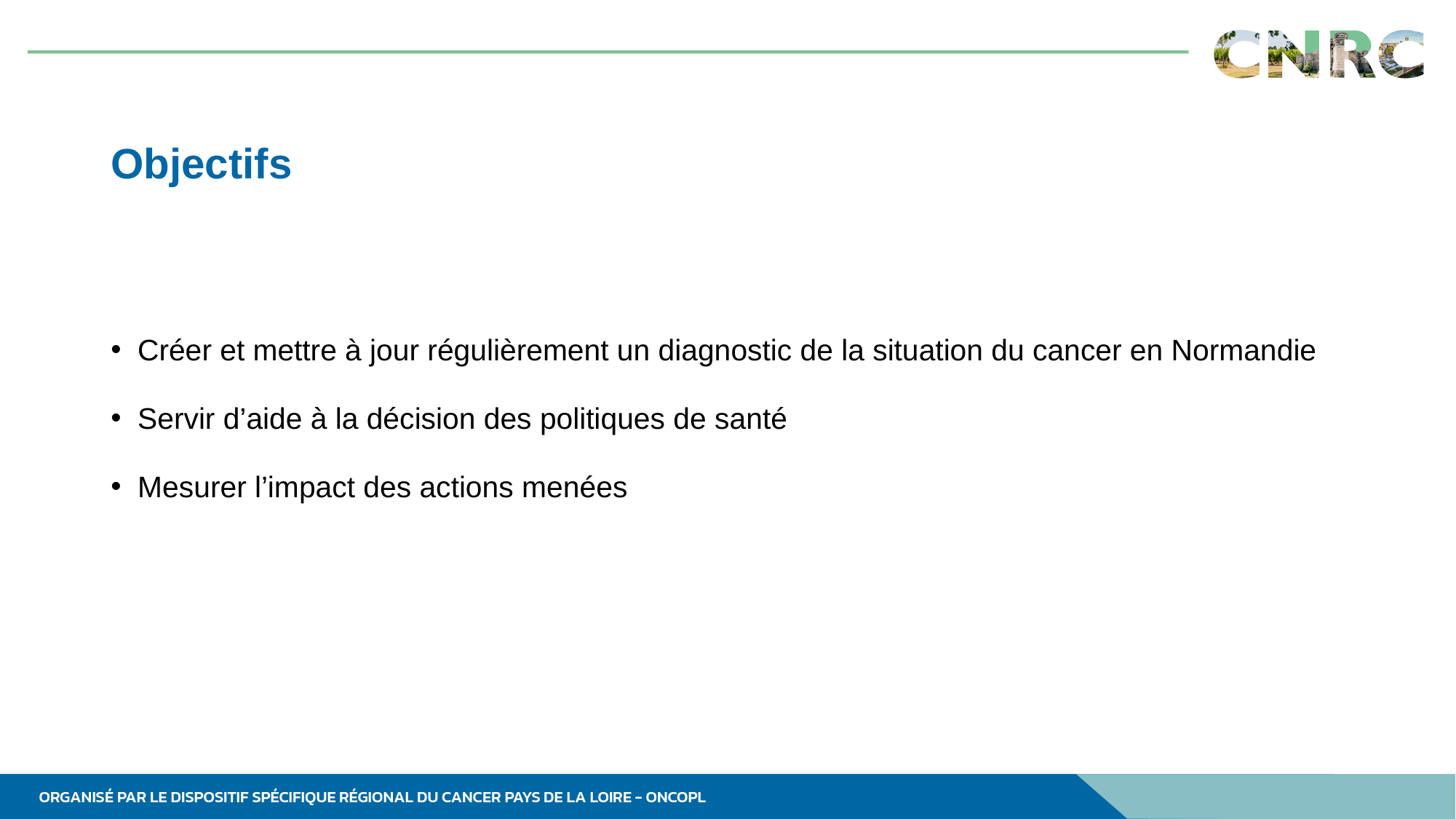

# Objectifs
Créer et mettre à jour régulièrement un diagnostic de la situation du cancer en Normandie
Servir d’aide à la décision des politiques de santé
Mesurer l’impact des actions menées